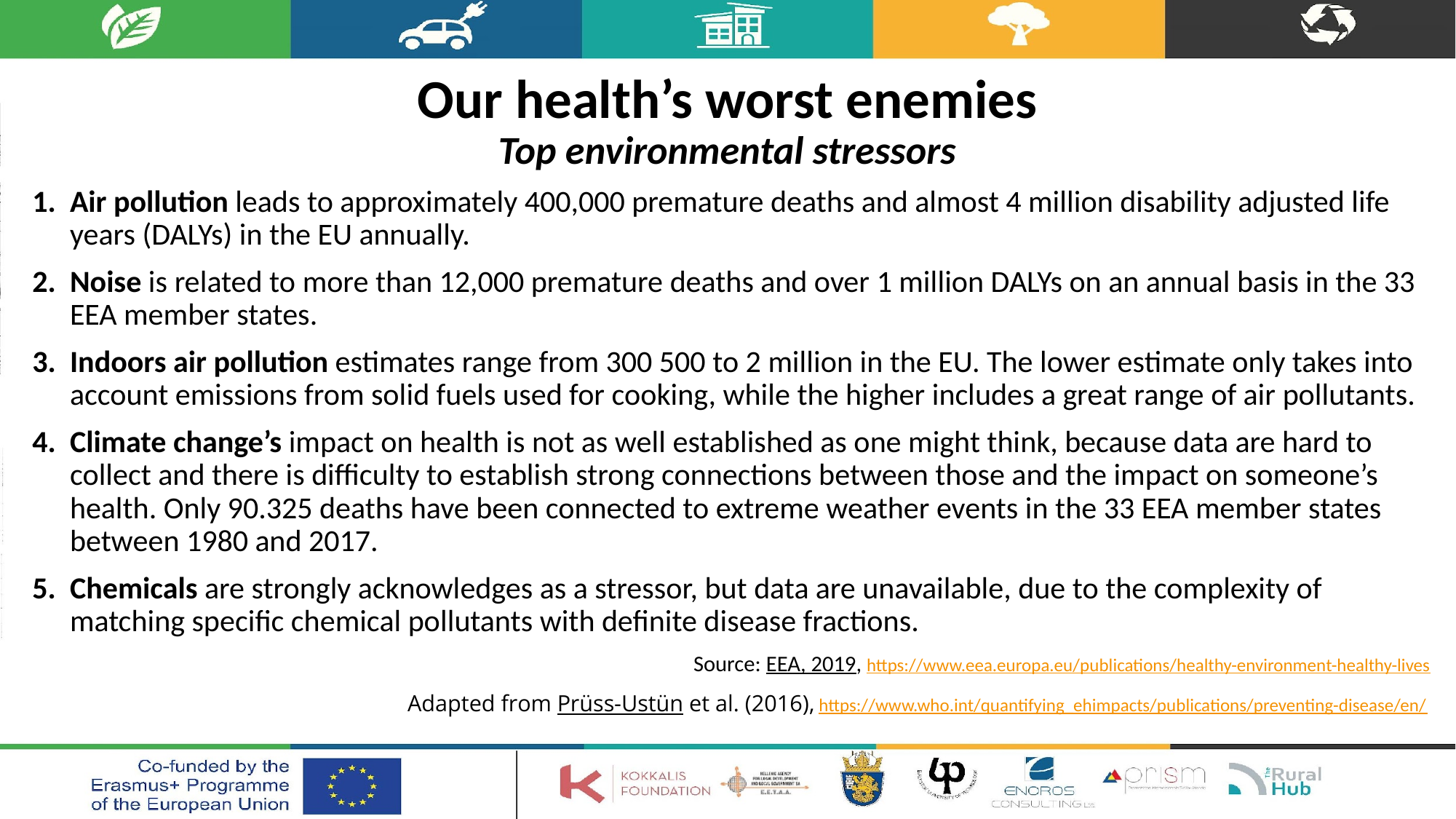

# Our health’s worst enemies Top environmental stressors
Air pollution leads to approximately 400,000 premature deaths and almost 4 million disability adjusted life years (DALYs) in the EU annually.
Noise is related to more than 12,000 premature deaths and over 1 million DALYs on an annual basis in the 33 EEA member states.
Indoors air pollution estimates range from 300 500 to 2 million in the EU. The lower estimate only takes into account emissions from solid fuels used for cooking, while the higher includes a great range of air pollutants.
Climate change’s impact on health is not as well established as one might think, because data are hard to collect and there is difficulty to establish strong connections between those and the impact on someone’s health. Only 90.325 deaths have been connected to extreme weather events in the 33 EEA member states between 1980 and 2017.
Chemicals are strongly acknowledges as a stressor, but data are unavailable, due to the complexity of matching specific chemical pollutants with definite disease fractions.
Source: EEA, 2019, https://www.eea.europa.eu/publications/healthy-environment-healthy-lives
Adapted from Prüss-Ustün et al. (2016), https://www.who.int/quantifying_ehimpacts/publications/preventing-disease/en/